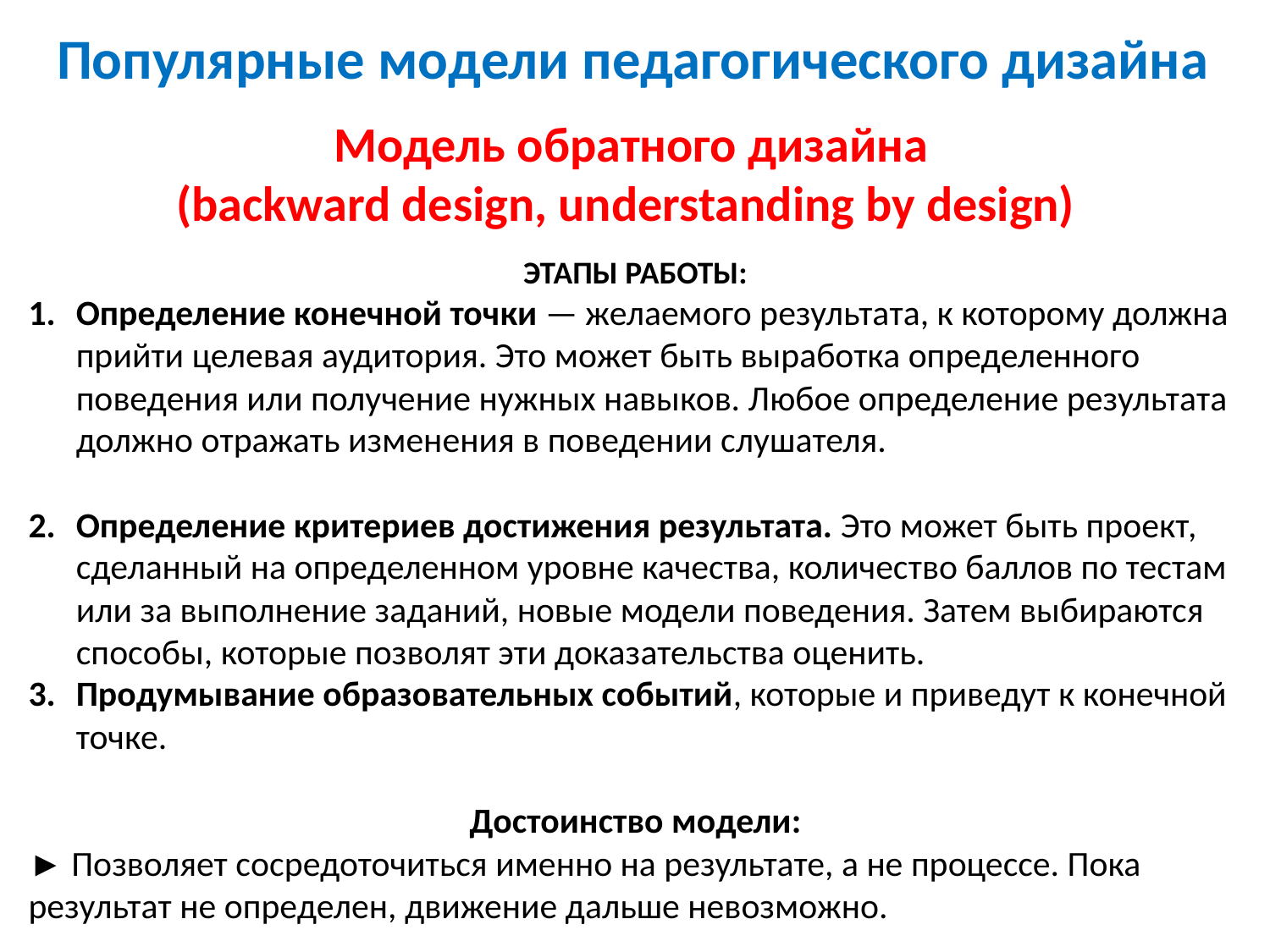

Популярные модели педагогического дизайна
 Модель обратного дизайна
 (backward design, understanding by design)
ЭТАПЫ РАБОТЫ:
Определение конечной точки — желаемого результата, к которому должна прийти целевая аудитория. Это может быть выработка определенного поведения или получение нужных навыков. Любое определение результата должно отражать изменения в поведении слушателя.

Определение критериев достижения результата. Это может быть проект, сделанный на определенном уровне качества, количество баллов по тестам или за выполнение заданий, новые модели поведения. Затем выбираются способы, которые позволят эти доказательства оценить.
Продумывание образовательных событий, которые и приведут к конечной точке.

Достоинство модели:
► Позволяет сосредоточиться именно на результате, а не процессе. Пока результат не определен, движение дальше невозможно.